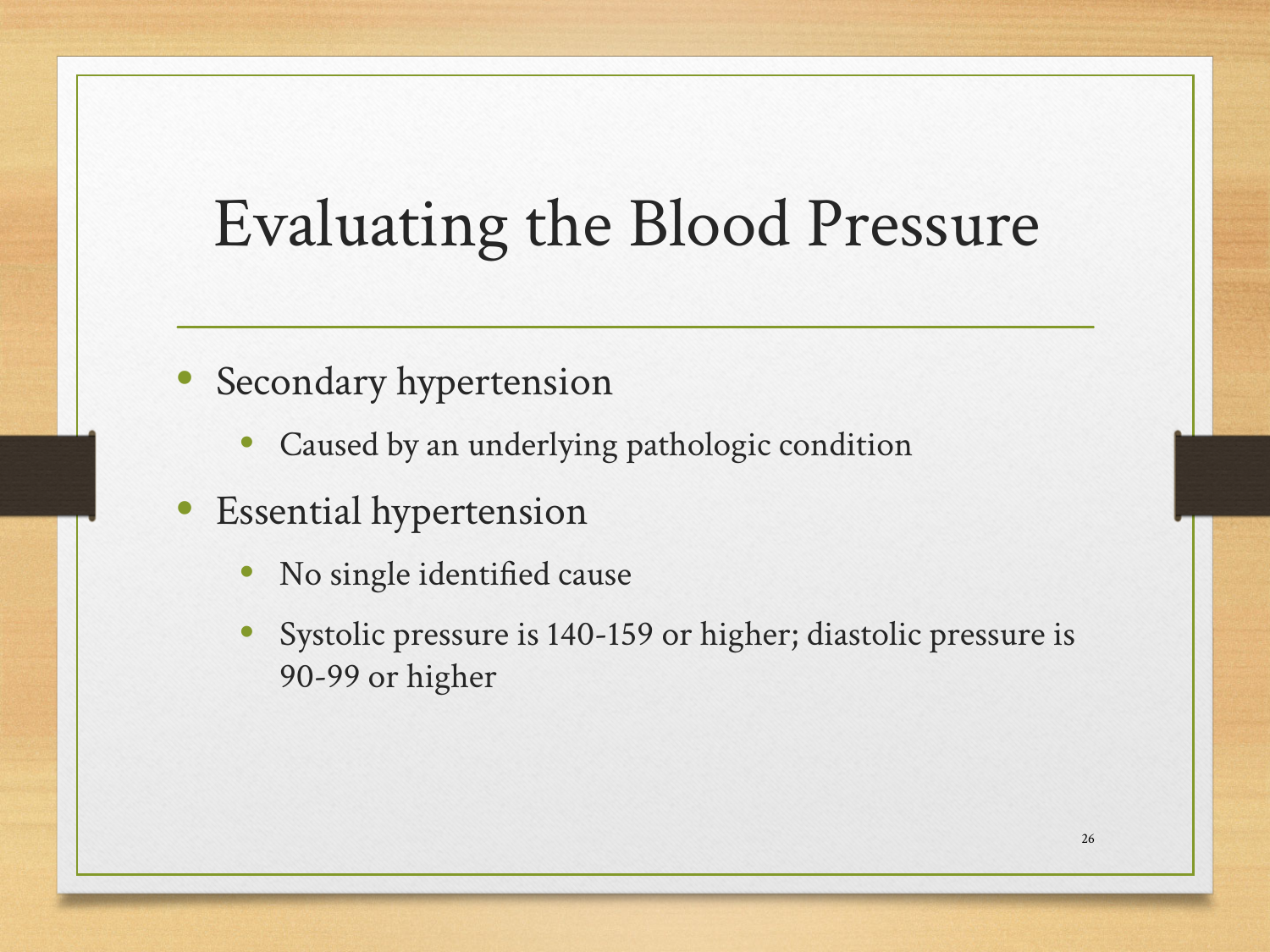

# Evaluating the Blood Pressure
Secondary hypertension
Caused by an underlying pathologic condition
Essential hypertension
No single identified cause
Systolic pressure is 140-159 or higher; diastolic pressure is 90-99 or higher
 26